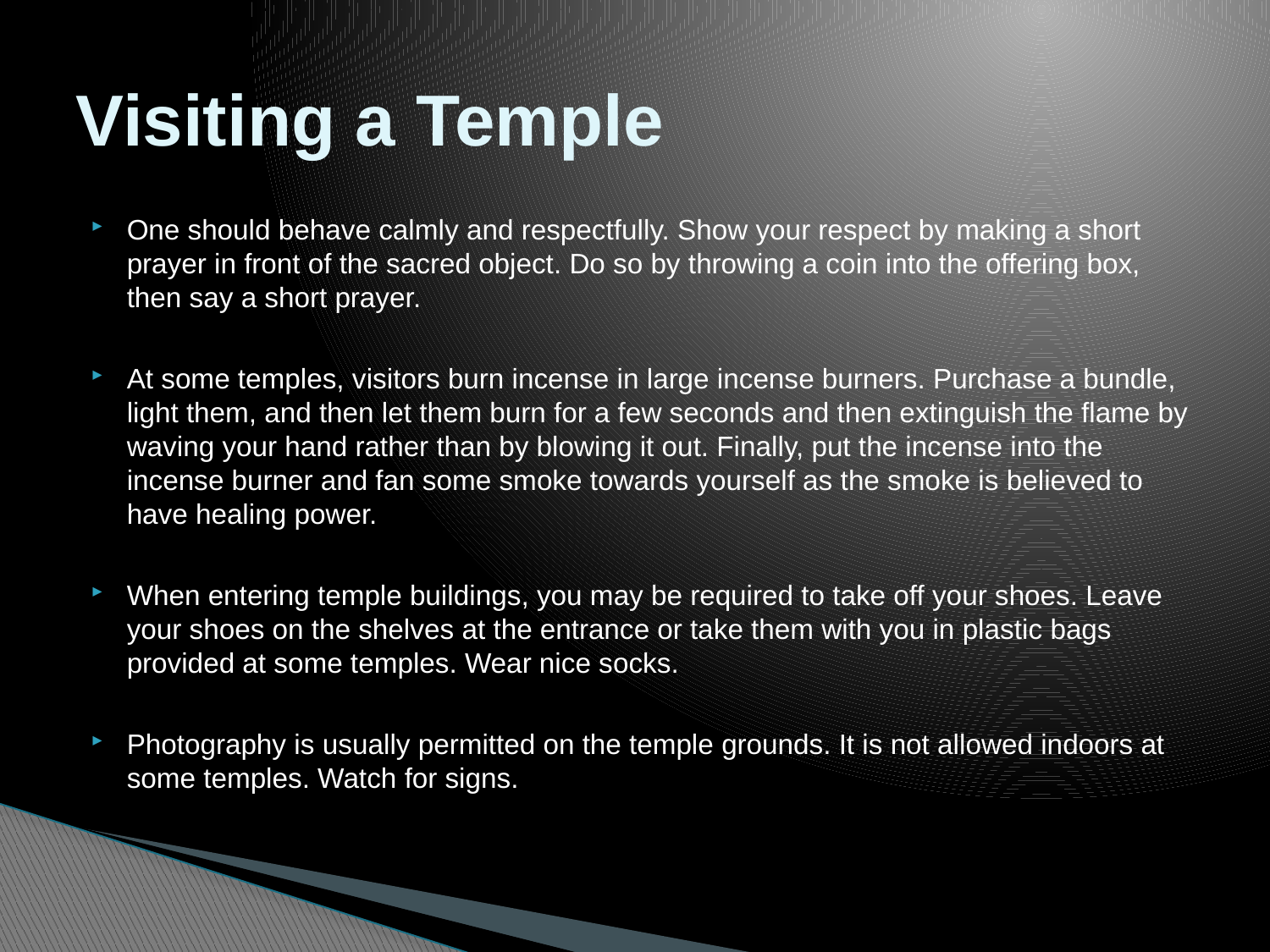

# Visiting a Temple
One should behave calmly and respectfully. Show your respect by making a short prayer in front of the sacred object. Do so by throwing a coin into the offering box, then say a short prayer.

At some temples, visitors burn incense in large incense burners. Purchase a bundle, light them, and then let them burn for a few seconds and then extinguish the flame by waving your hand rather than by blowing it out. Finally, put the incense into the incense burner and fan some smoke towards yourself as the smoke is believed to have healing power.

When entering temple buildings, you may be required to take off your shoes. Leave your shoes on the shelves at the entrance or take them with you in plastic bags provided at some temples. Wear nice socks.

Photography is usually permitted on the temple grounds. It is not allowed indoors at some temples. Watch for signs.